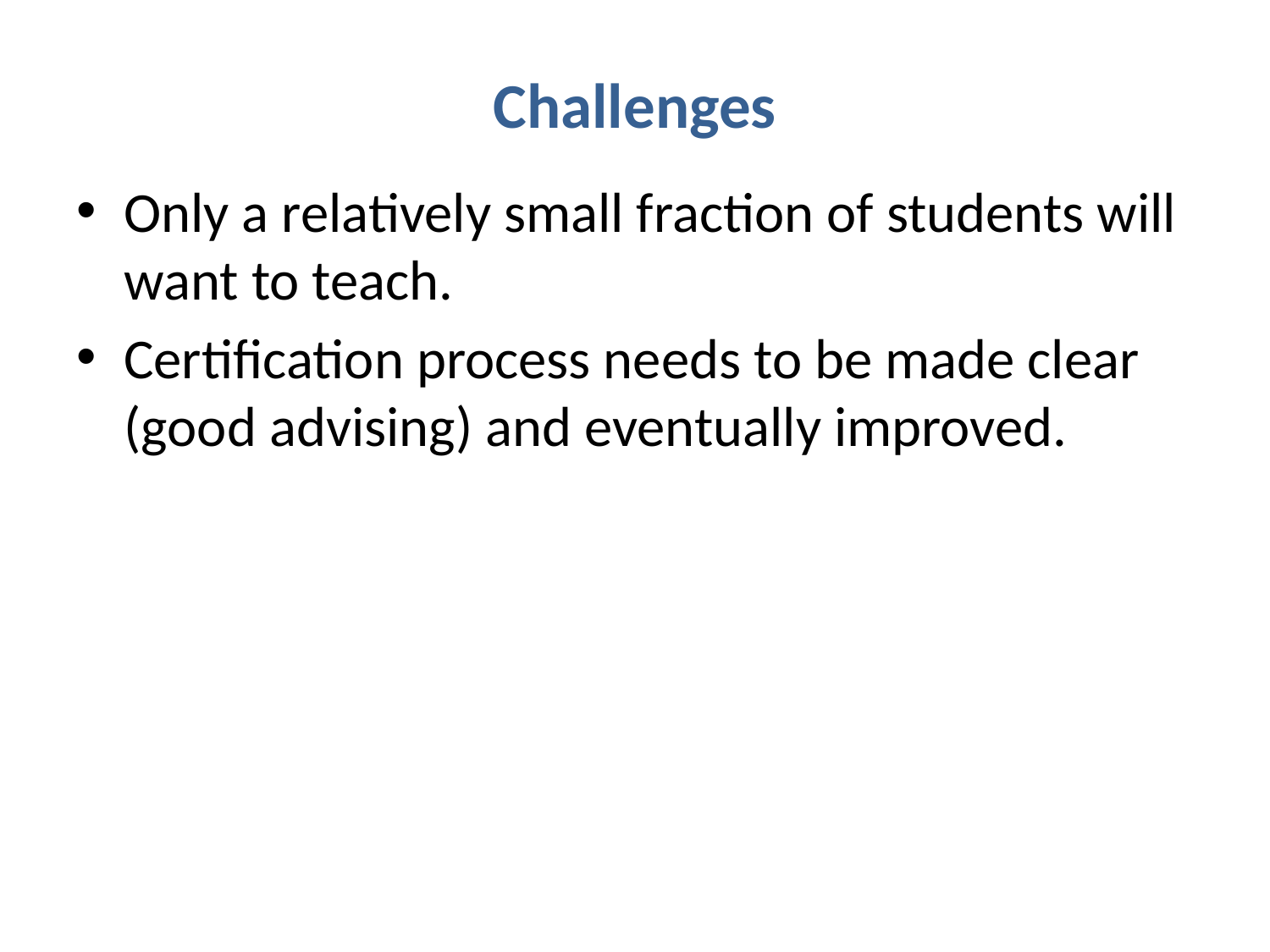

# Challenges
Only a relatively small fraction of students will want to teach.
Certification process needs to be made clear (good advising) and eventually improved.